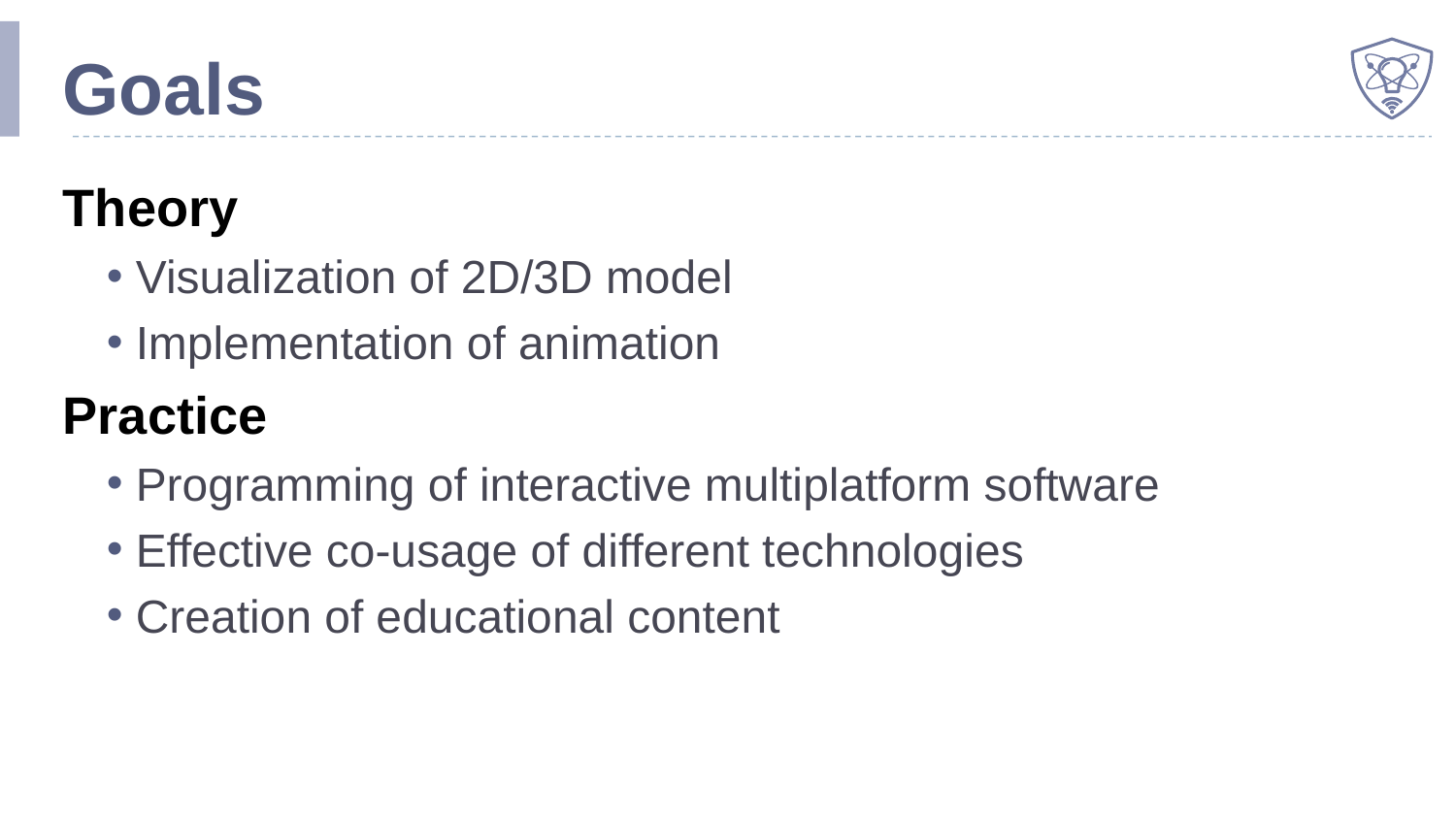

# Goals
Theory
Visualization of 2D/3D model
Implementation of animation
Practice
Programming of interactive multiplatform software
Effective co-usage of different technologies
Creation of educational content